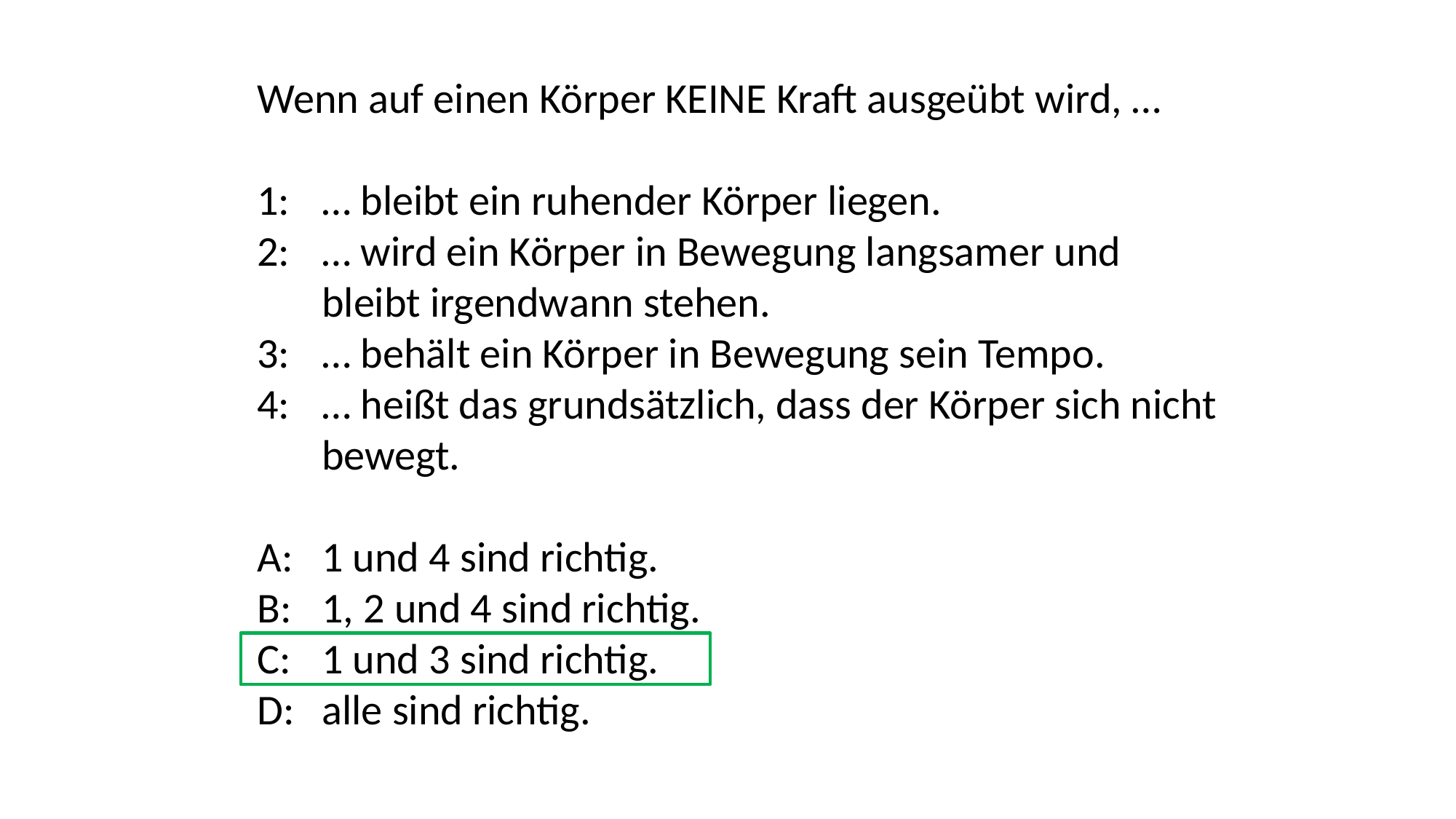

Wenn auf einen Körper KEINE Kraft ausgeübt wird, …

1: 	… bleibt ein ruhender Körper liegen.
2: 	… wird ein Körper in Bewegung langsamer und bleibt irgendwann stehen.
3: 	… behält ein Körper in Bewegung sein Tempo.
4: 	… heißt das grundsätzlich, dass der Körper sich nicht bewegt.

A: 	1 und 4 sind richtig.
B: 	1, 2 und 4 sind richtig.
C: 	1 und 3 sind richtig.
D: 	alle sind richtig.